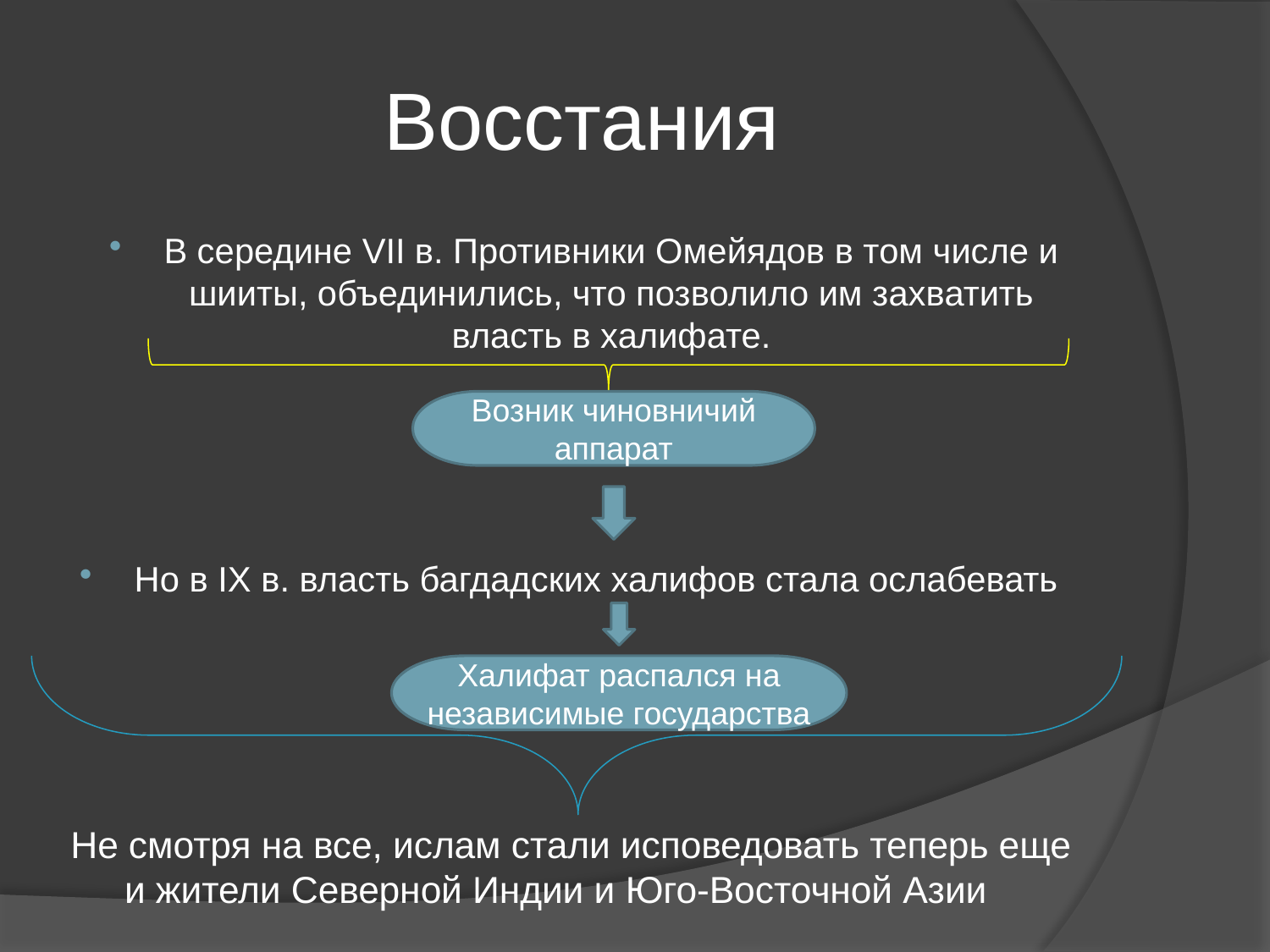

# Восстания

В середине VII в. Противники Омейядов в том числе и шииты, объединились, что позволило им захватить власть в халифате.
Возник чиновничий аппарат

Но в IХ в. власть багдадских халифов стала ослабевать

Халифат распался на независимые государства
Не смотря на все, ислам стали исповедовать теперь еще и жители Северной Индии и Юго-Восточной Азии